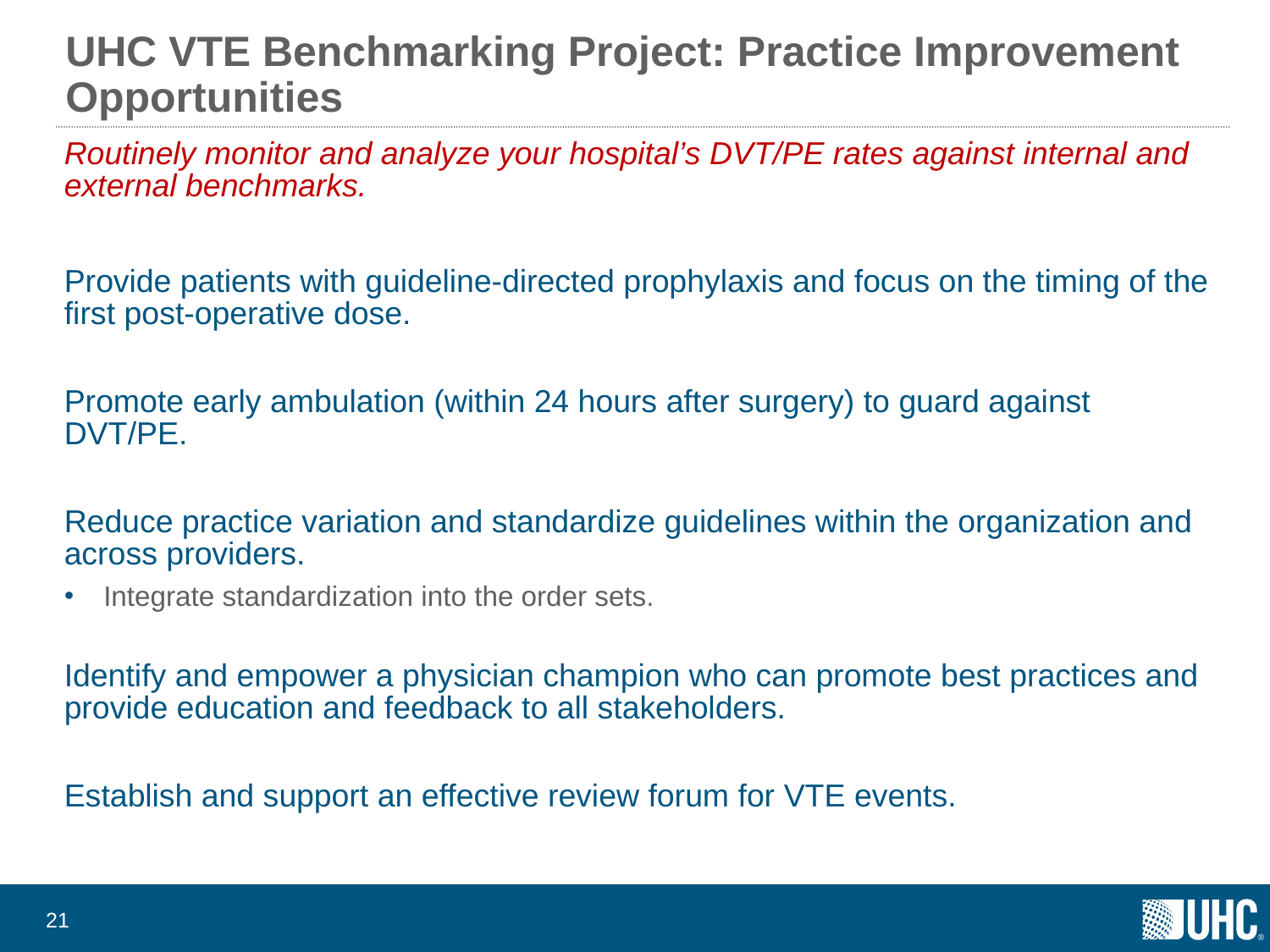

# UHC VTE Benchmarking Project: Practice Improvement Opportunities
Routinely monitor and analyze your hospital’s DVT/PE rates against internal and external benchmarks.
Provide patients with guideline-directed prophylaxis and focus on the timing of the first post-operative dose.
Promote early ambulation (within 24 hours after surgery) to guard against DVT/PE.
Reduce practice variation and standardize guidelines within the organization and across providers.
Integrate standardization into the order sets.
Identify and empower a physician champion who can promote best practices and provide education and feedback to all stakeholders.
Establish and support an effective review forum for VTE events.

21